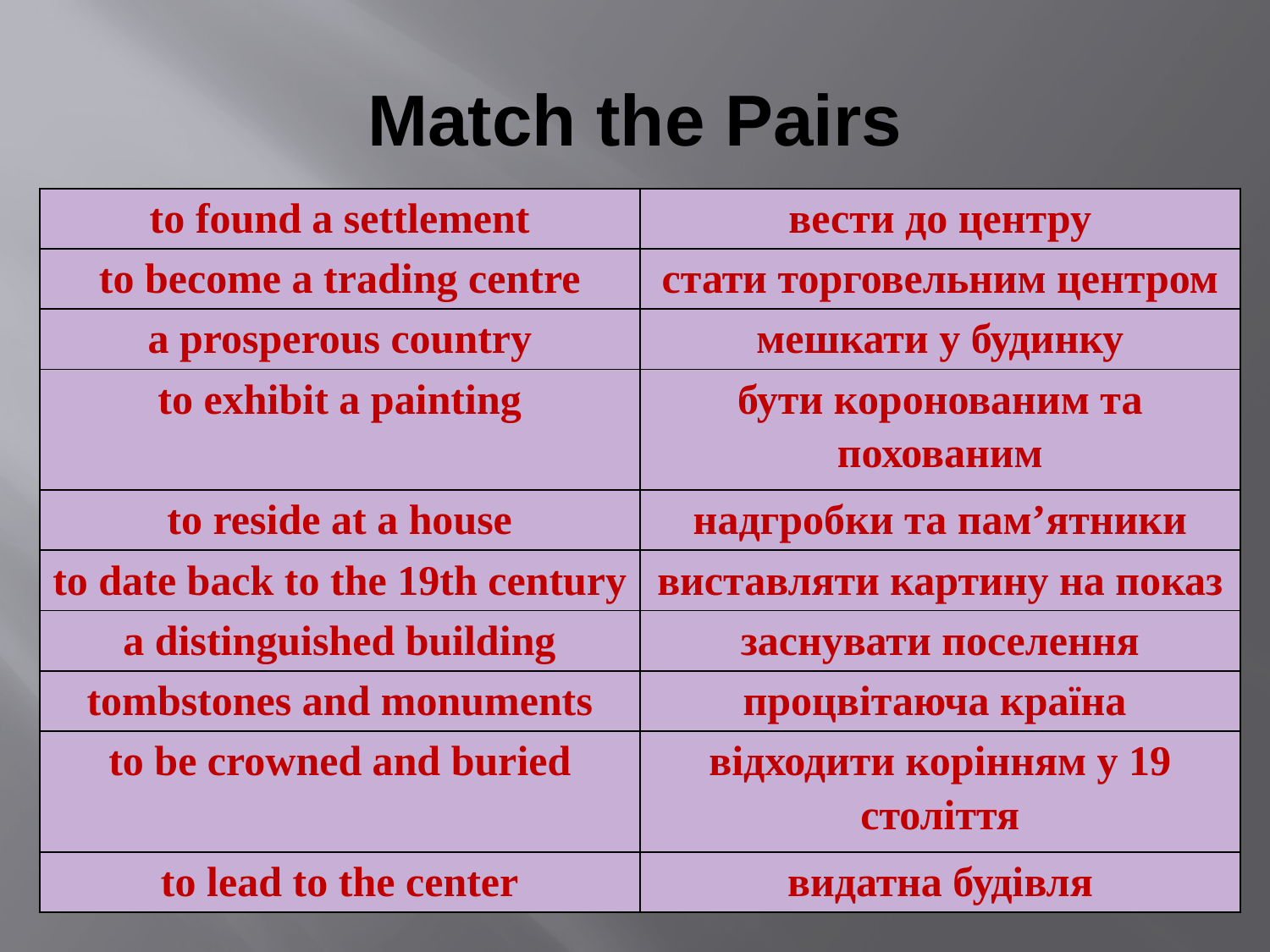

# Match the Pairs
| to found a settlement | вести до центру |
| --- | --- |
| to become a trading centre | стати торговельним центром |
| a prosperous country | мешкати у будинку |
| to exhibit a painting | бути коронованим та похованим |
| to reside at a house | надгробки та пам’ятники |
| to date back to the 19th century | виставляти картину на показ |
| a distinguished building | заснувати поселення |
| tombstones and monuments | процвітаюча країна |
| to be crowned and buried | відходити корінням у 19 століття |
| to lead to the center | видатна будівля |